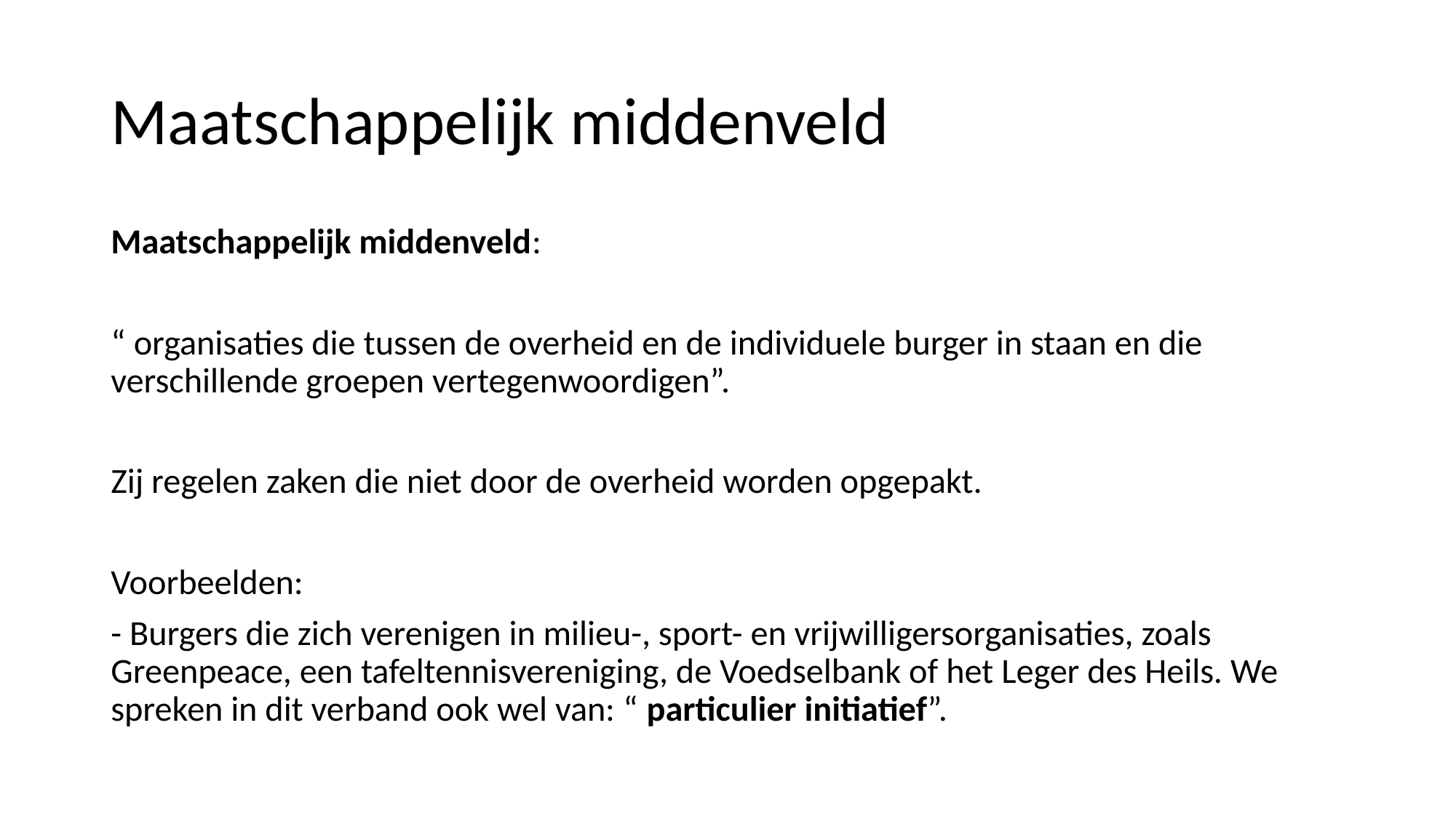

# Maatschappelijk middenveld
Maatschappelijk middenveld:

“ organisaties die tussen de overheid en de individuele burger in staan en die verschillende groepen vertegenwoordigen”.

Zij regelen zaken die niet door de overheid worden opgepakt.

Voorbeelden:
- Burgers die zich verenigen in milieu-, sport- en vrijwilligersorganisaties, zoals Greenpeace, een tafeltennisvereniging, de Voedselbank of het Leger des Heils. We spreken in dit verband ook wel van: “ particulier initiatief”.